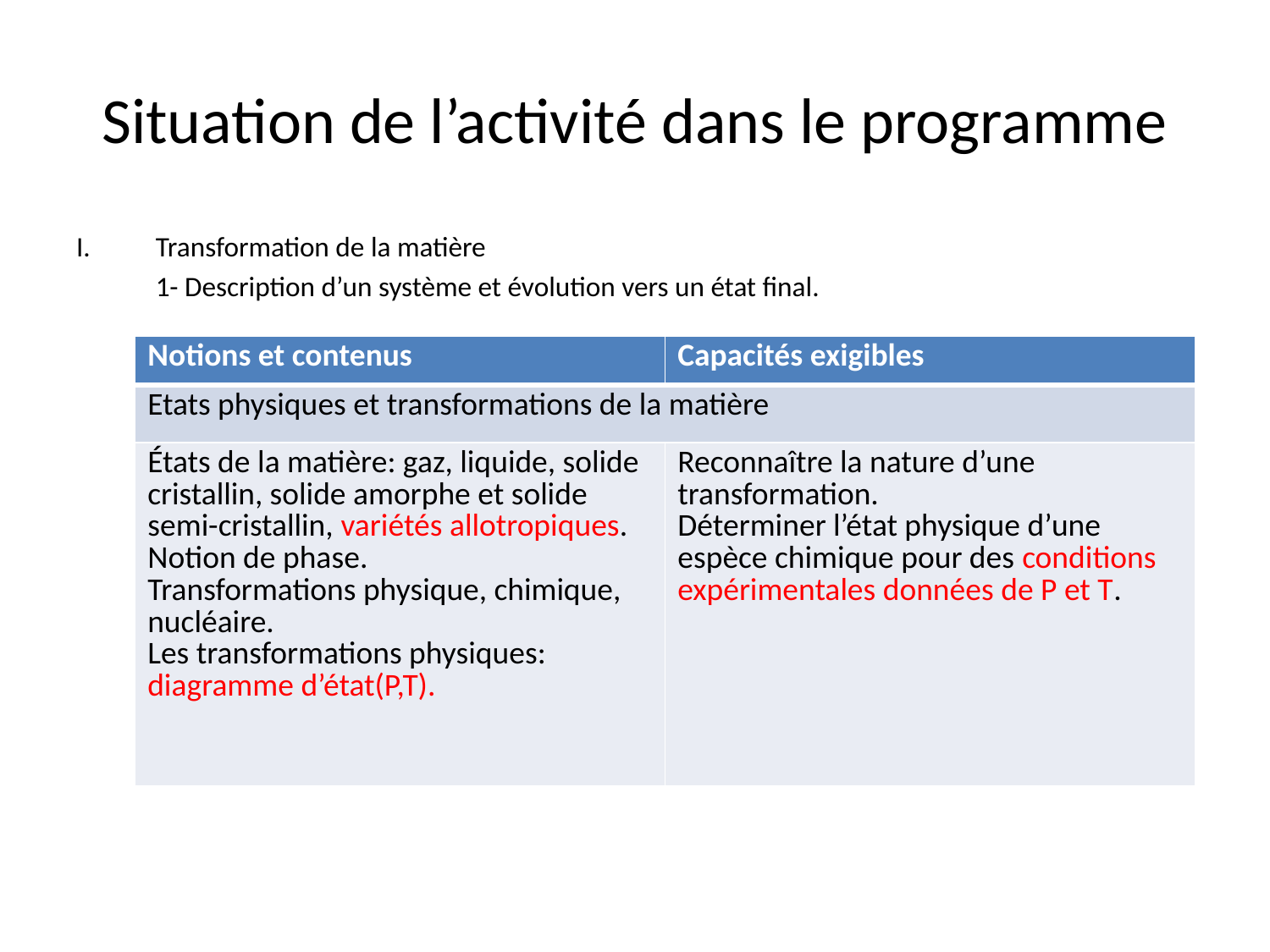

# Situation de l’activité dans le programme
Transformation de la matière
	1- Description d’un système et évolution vers un état final.

| Notions et contenus | Capacités exigibles |
| --- | --- |
| Etats physiques et transformations de la matière |  |
| États de la matière: gaz, liquide, solide cristallin, solide amorphe et solide semi-cristallin, variétés allotropiques. Notion de phase. Transformations physique, chimique, nucléaire. Les transformations physiques: diagramme d’état(P,T). | Reconnaître la nature d’une transformation. Déterminer l’état physique d’une espèce chimique pour des conditions expérimentales données de P et T. |